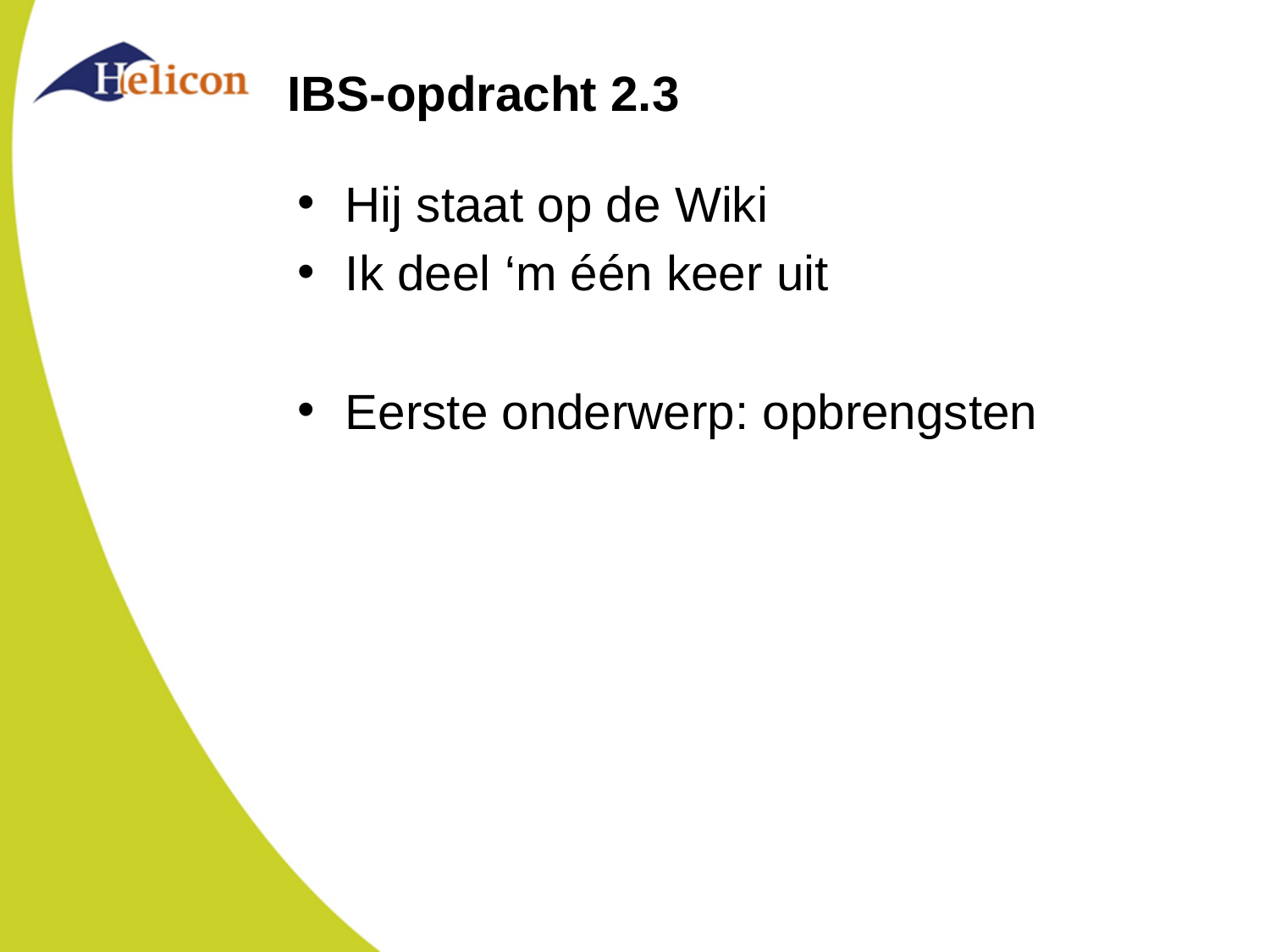

# IBS-opdracht 2.3
Hij staat op de Wiki
Ik deel ‘m één keer uit

Eerste onderwerp: opbrengsten